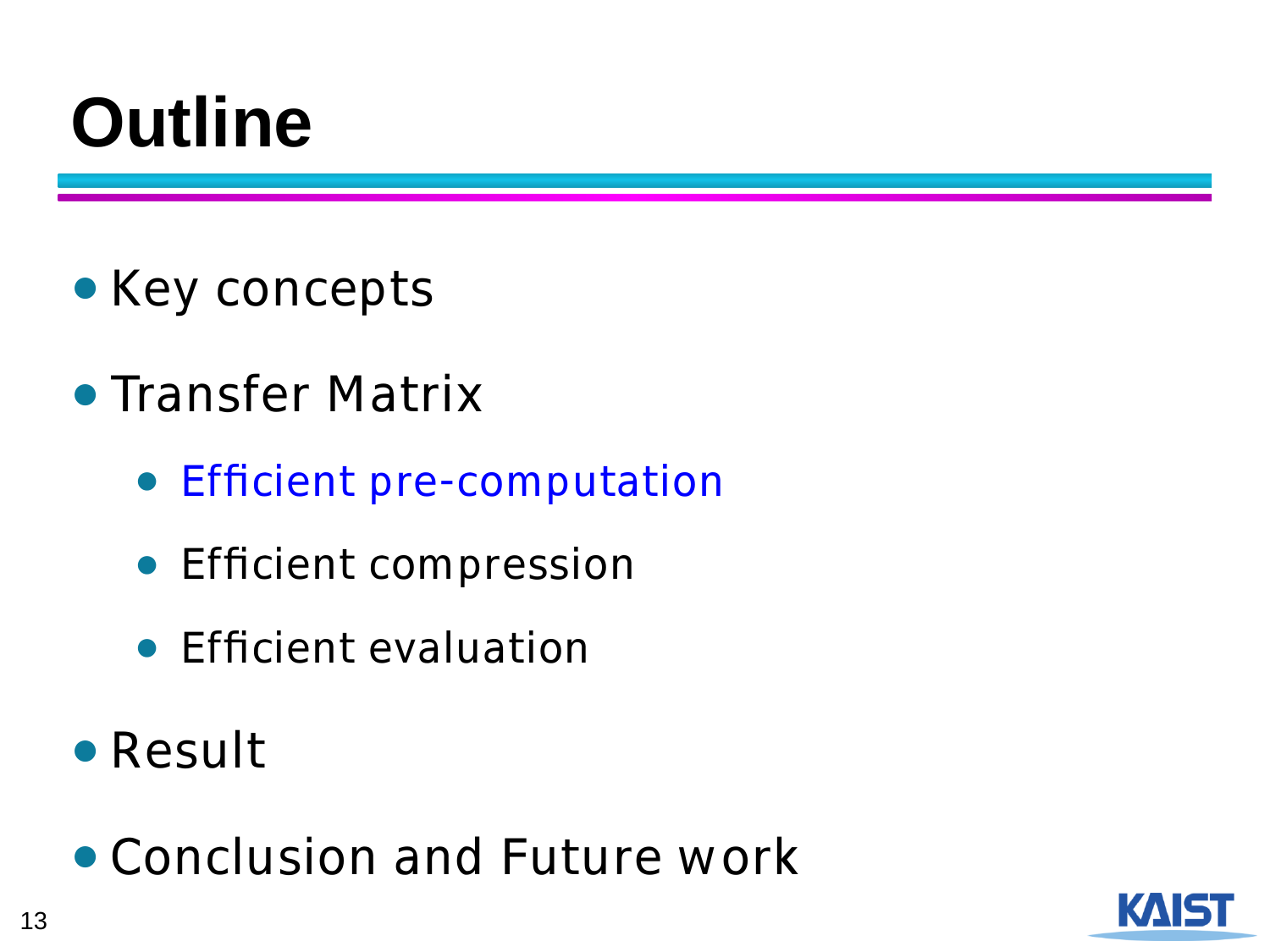

# Outline
Key concepts
Transfer Matrix
Efficient pre-computation
Efficient compression
Efficient evaluation
Result
Conclusion and Future work